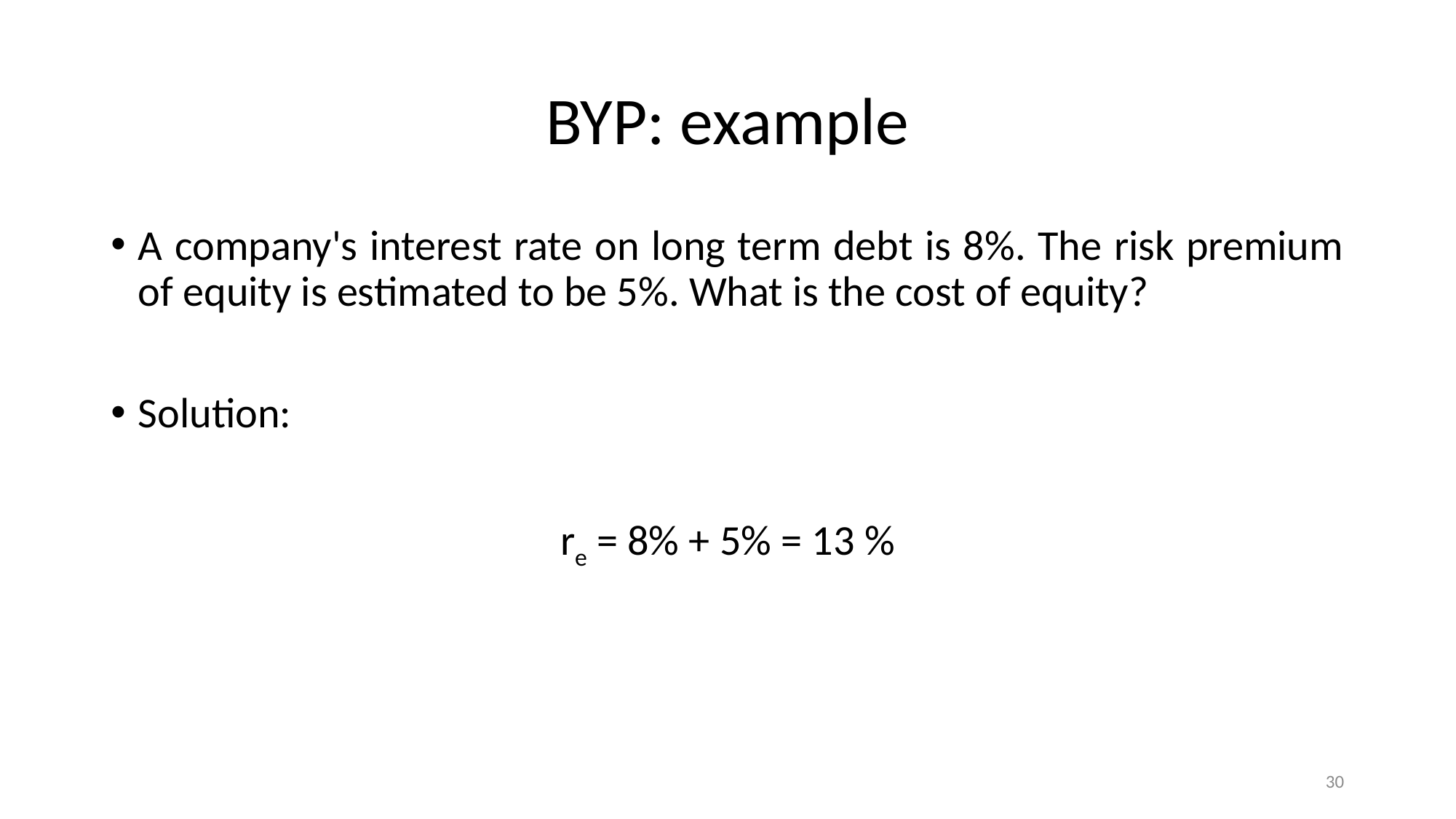

# BYP: example
A company's interest rate on long term debt is 8%. The risk premium of equity is estimated to be 5%. What is the cost of equity?

Solution:

re = 8% + 5% = 13 %
30